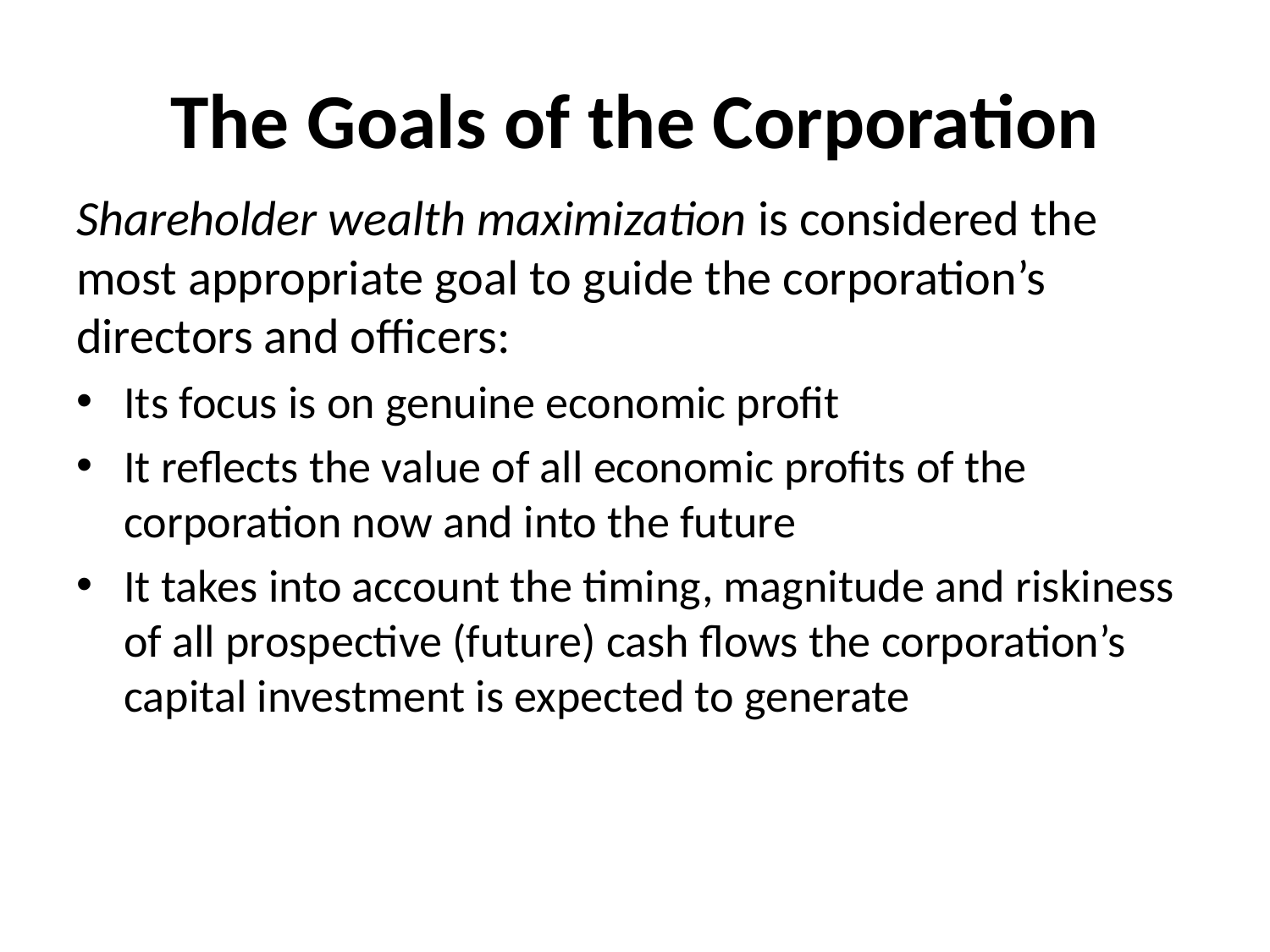

# The Goals of the Corporation
Shareholder wealth maximization is considered the most appropriate goal to guide the corporation’s directors and officers:
Its focus is on genuine economic profit
It reflects the value of all economic profits of the corporation now and into the future
It takes into account the timing, magnitude and riskiness of all prospective (future) cash flows the corporation’s capital investment is expected to generate
Booth/Cleary Introduction to Corporate Finance, Second Edition
25